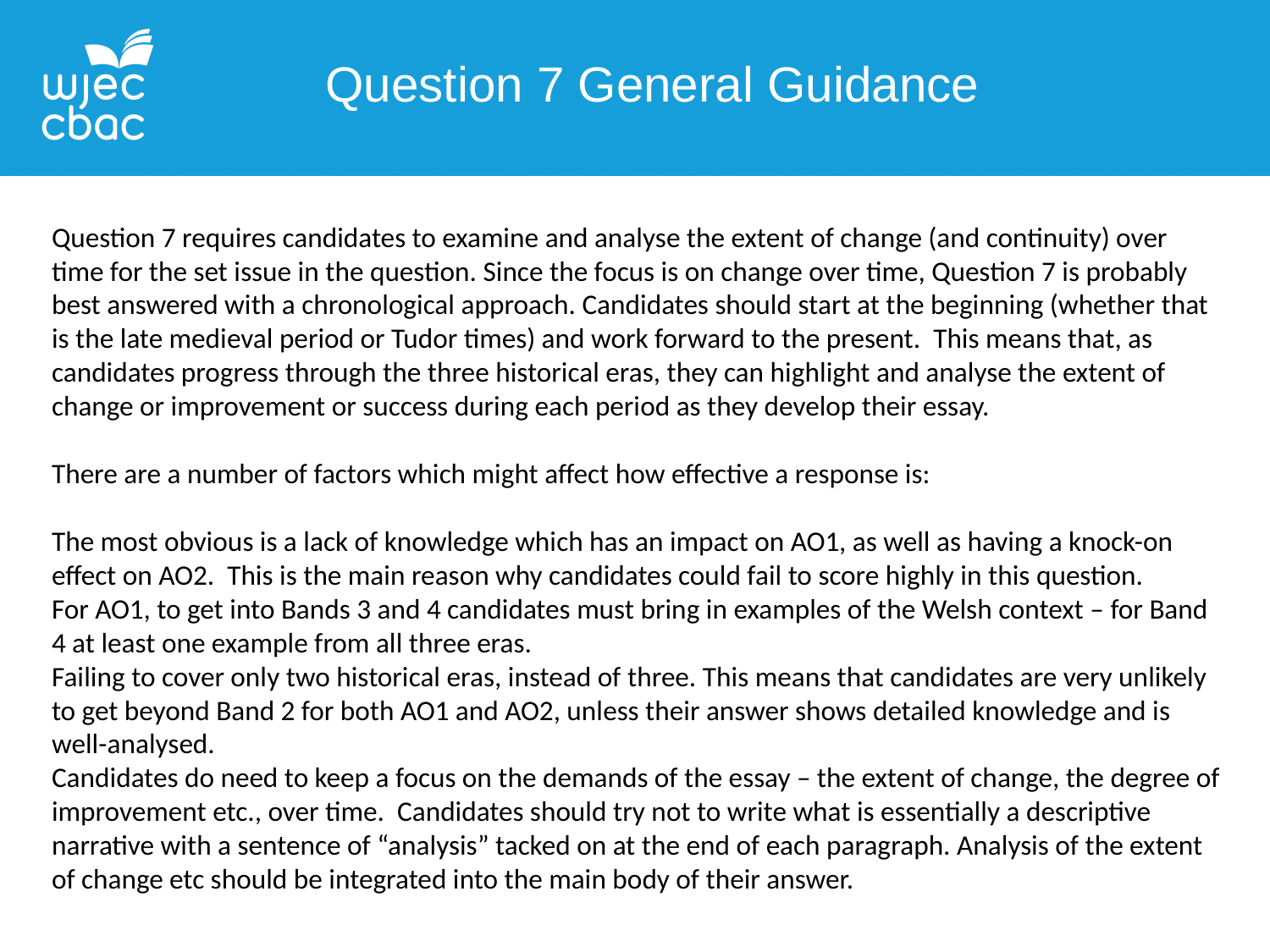

Question 7 General Guidance

Question 7 requires candidates to examine and analyse the extent of change (and continuity) over time for the set issue in the question. Since the focus is on change over time, Question 7 is probably best answered with a chronological approach. Candidates should start at the beginning (whether that is the late medieval period or Tudor times) and work forward to the present.  This means that, as candidates progress through the three historical eras, they can highlight and analyse the extent of change or improvement or success during each period as they develop their essay.

There are a number of factors which might affect how effective a response is:

The most obvious is a lack of knowledge which has an impact on AO1, as well as having a knock-on effect on AO2.  This is the main reason why candidates could fail to score highly in this question.
For AO1, to get into Bands 3 and 4 candidates must bring in examples of the Welsh context – for Band 4 at least one example from all three eras.
Failing to cover only two historical eras, instead of three. This means that candidates are very unlikely to get beyond Band 2 for both AO1 and AO2, unless their answer shows detailed knowledge and is well-analysed.
Candidates do need to keep a focus on the demands of the essay – the extent of change, the degree of improvement etc., over time.  Candidates should try not to write what is essentially a descriptive narrative with a sentence of “analysis” tacked on at the end of each paragraph. Analysis of the extent of change etc should be integrated into the main body of their answer.